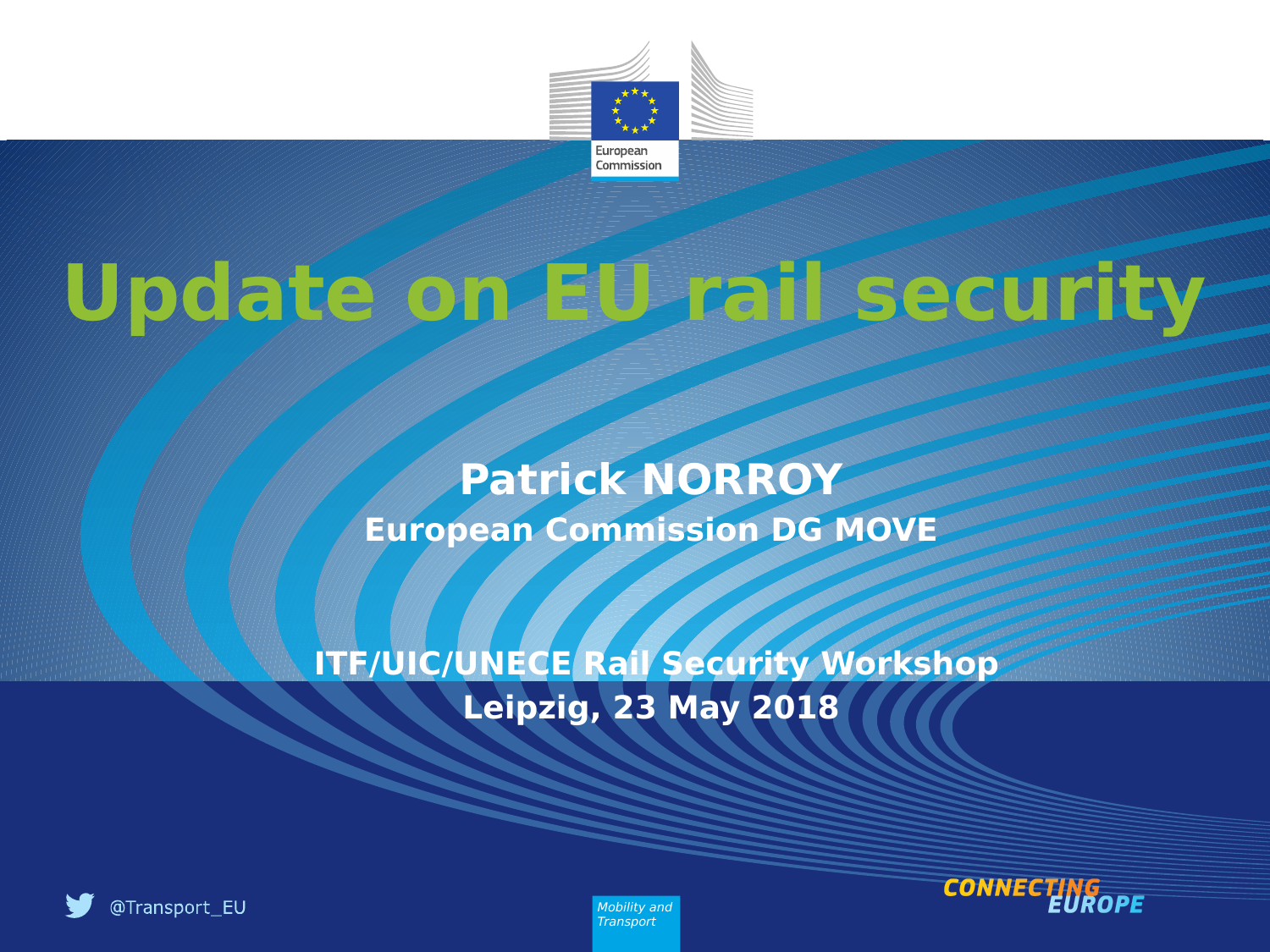

Update on EU rail security
Patrick NORROY
European Commission DG MOVE

 ITF/UIC/UNECE Rail Security Workshop
Leipzig, 23 May 2018